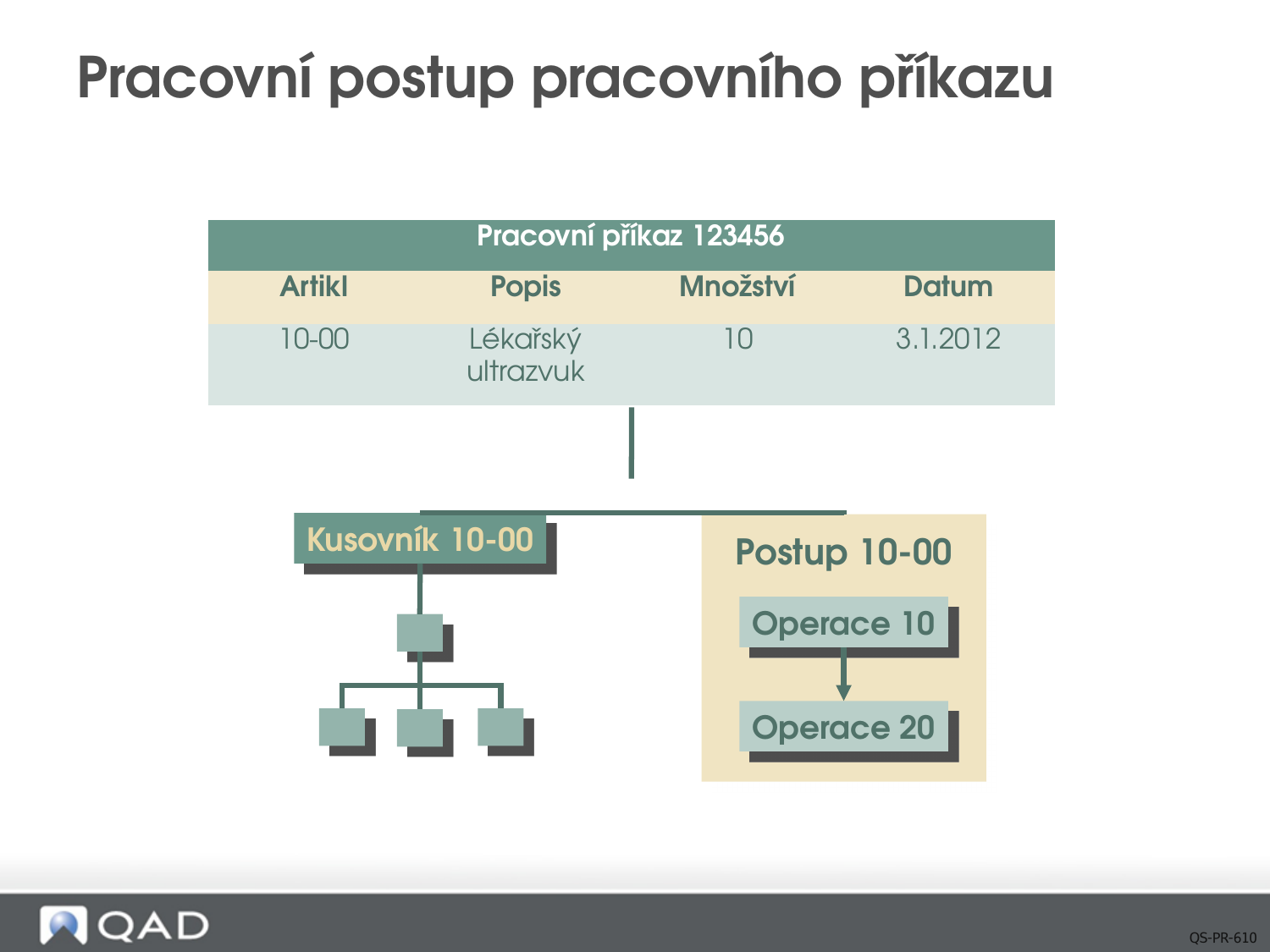

# Pracovní postup pracovního příkazu
| Pracovní příkaz 123456 |  |  |  |
| --- | --- | --- | --- |
| Artikl | Popis | Množství | Datum |
| 10-00 | Lékařský ultrazvuk | 10 | 3.1.2012 |

Kusovník 10-00

Postup 10-00
Operace 10

Operace 20

QS-PR-610